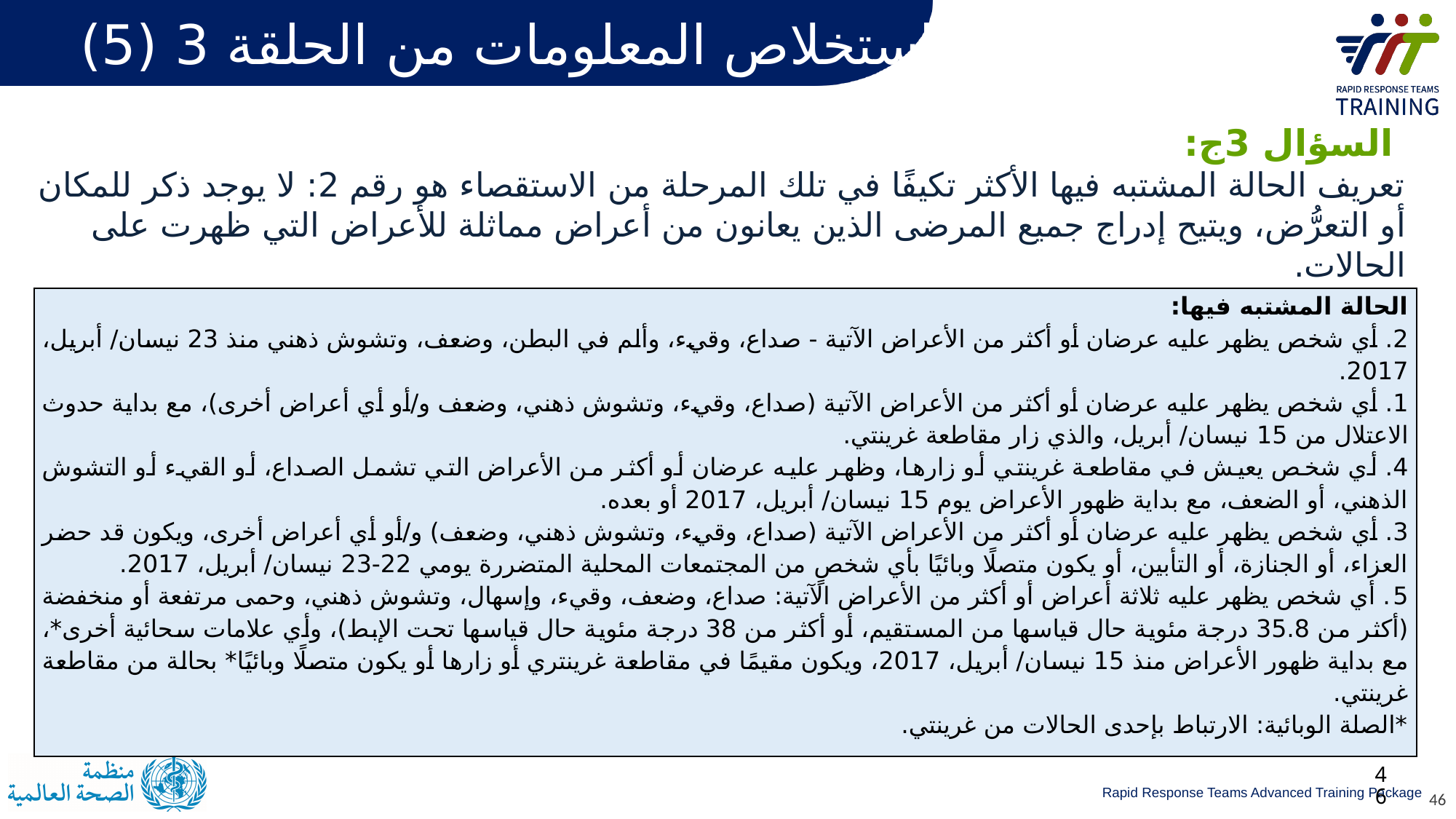

استخلاص المعلومات من الحلقة 3 (5)
 السؤال 3ج:
تعريف الحالة المشتبه فيها الأكثر تكيفًا في تلك المرحلة من الاستقصاء هو رقم 2: لا يوجد ذكر للمكان أو التعرُّض، ويتيح إدراج جميع المرضى الذين يعانون من أعراض مماثلة للأعراض التي ظهرت على الحالات.
| الحالة المشتبه فيها: 2. أي شخص يظهر عليه عرضان أو أكثر من الأعراض الآتية - صداع، وقيء، وألم في البطن، وضعف، وتشوش ذهني منذ 23 نيسان/ أبريل، 2017. 1. أي شخص يظهر عليه عرضان أو أكثر من الأعراض الآتية (صداع، وقيء، وتشوش ذهني، وضعف و/أو أي أعراض أخرى)، مع بداية حدوث الاعتلال من 15 نيسان/ أبريل، والذي زار مقاطعة غرينتي. 4. أي شخص يعيش في مقاطعة غرينتي أو زارها، وظهر عليه عرضان أو أكثر من الأعراض التي تشمل الصداع، أو القيء أو التشوش الذهني، أو الضعف، مع بداية ظهور الأعراض يوم 15 نيسان/ أبريل، 2017 أو بعده. 3. أي شخص يظهر عليه عرضان أو أكثر من الأعراض الآتية (صداع، وقيء، وتشوش ذهني، وضعف) و/أو أي أعراض أخرى، ويكون قد حضر العزاء، أو الجنازة، أو التأبين، أو يكون متصلًا وبائيًا بأي شخصٍ من المجتمعات المحلية المتضررة يومي 22-23 نيسان/ أبريل، 2017. 5. أي شخص يظهر عليه ثلاثة أعراض أو أكثر من الأعراض الآتية: صداع، وضعف، وقيء، وإسهال، وتشوش ذهني، وحمى مرتفعة أو منخفضة (أكثر من 35.8 درجة مئوية حال قياسها من المستقيم، أو أكثر من 38 درجة مئوية حال قياسها تحت الإبط)، وأي علامات سحائية أخرى\*، مع بداية ظهور الأعراض منذ 15 نيسان/ أبريل، 2017، ويكون مقيمًا في مقاطعة غرينتري أو زارها أو يكون متصلًا وبائيًا\* بحالة من مقاطعة غرينتي. \*الصلة الوبائية: الارتباط بإحدى الحالات من غرينتي. |
| --- |
46